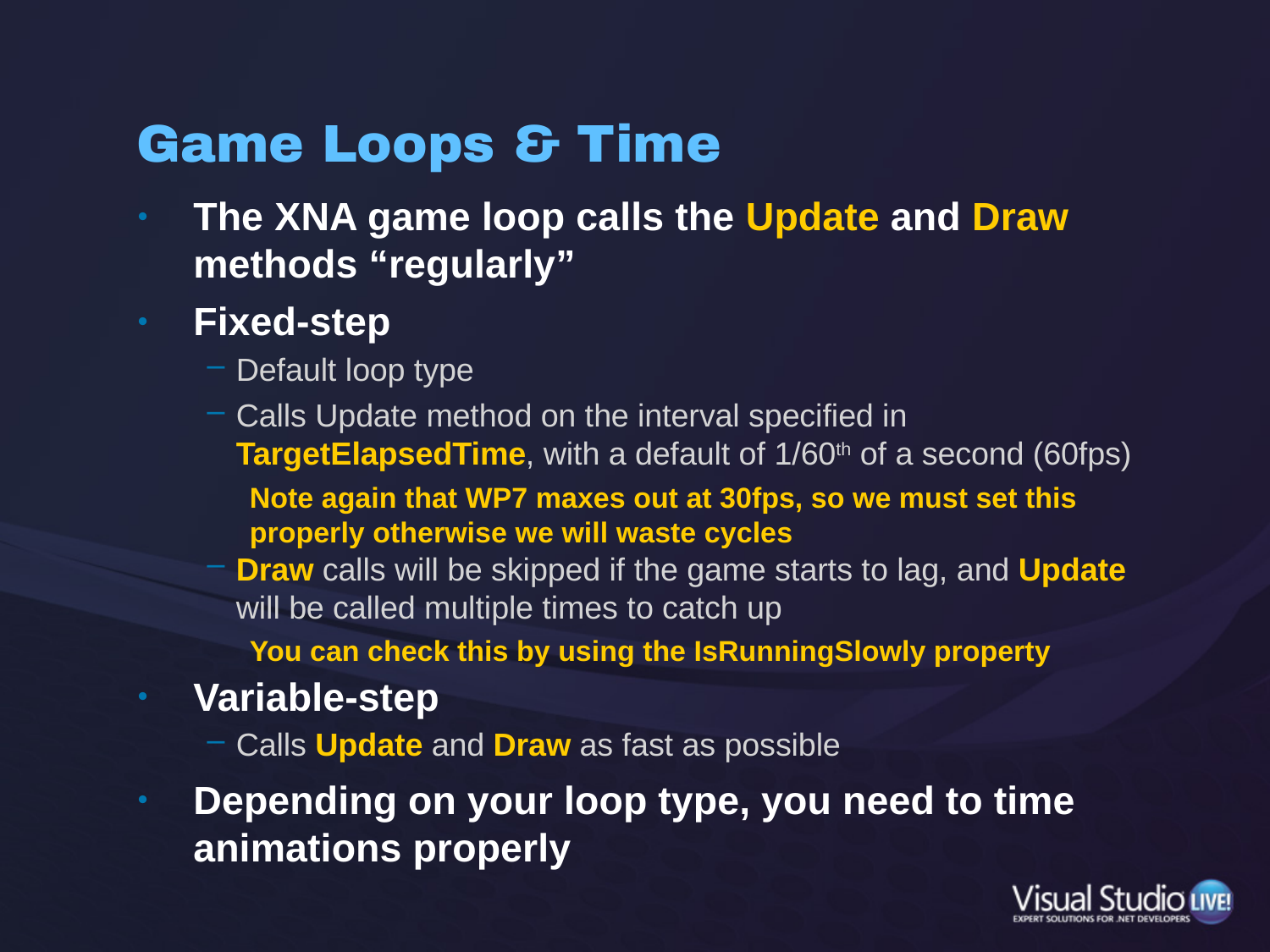

# Game Loops & Time
The XNA game loop calls the Update and Draw methods “regularly”
Fixed-step
Default loop type
Calls Update method on the interval specified in TargetElapsedTime, with a default of 1/60th of a second (60fps)
Note again that WP7 maxes out at 30fps, so we must set this properly otherwise we will waste cycles
Draw calls will be skipped if the game starts to lag, and Update will be called multiple times to catch up
You can check this by using the IsRunningSlowly property
Variable-step
Calls Update and Draw as fast as possible
Depending on your loop type, you need to time animations properly